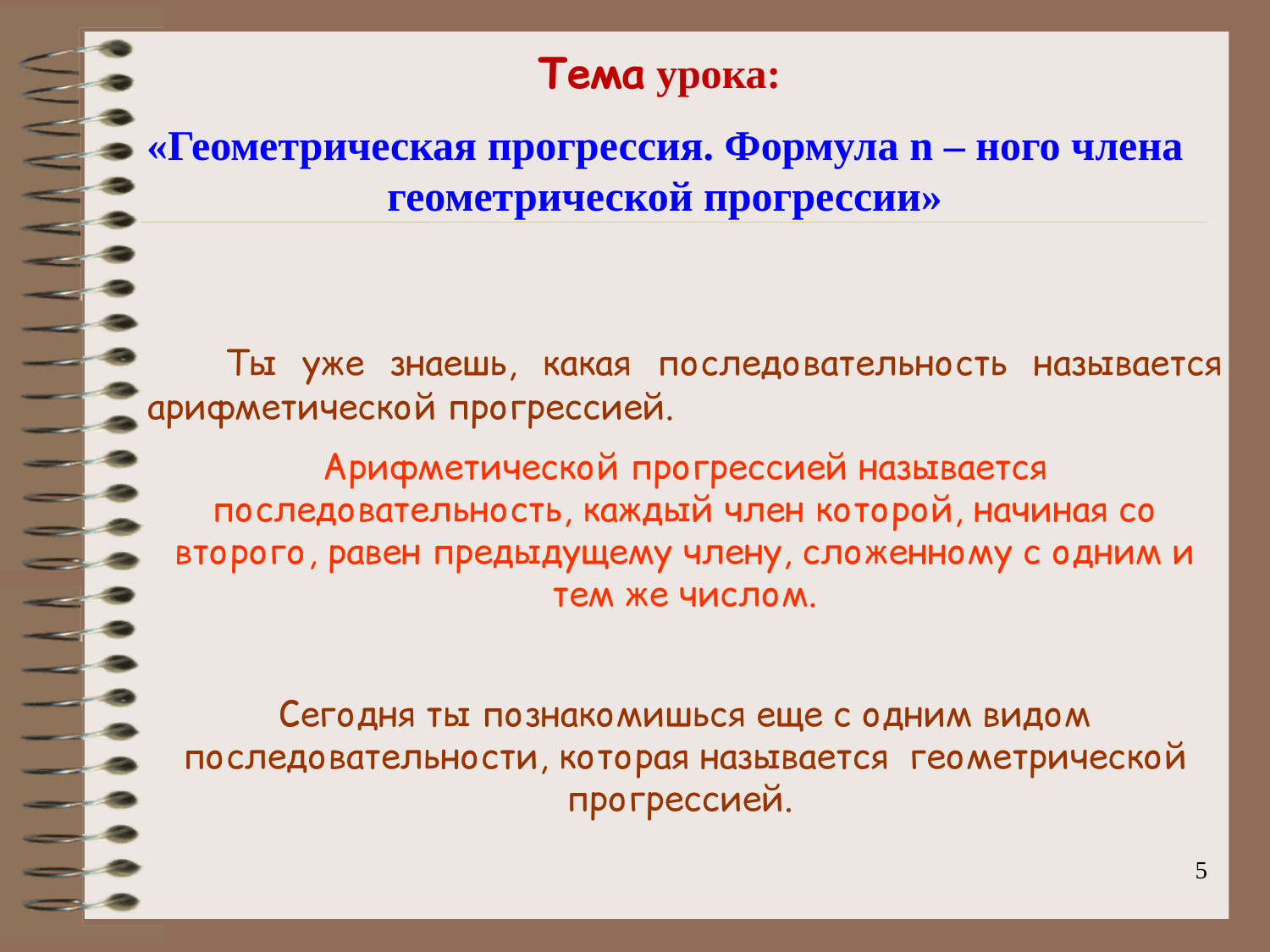

Тема урока:
«Геометрическая прогрессия. Формула n – ного члена геометрической прогрессии»
   Ты уже знаешь, какая последовательность называется арифметической прогрессией.
Арифметической прогрессией называется последовательность, каждый член которой, начиная со второго, равен предыдущему члену, сложенному с одним и тем же числом.

Сегодня ты познакомишься еще с одним видом последовательности, которая называется  геометрической прогрессией.
5